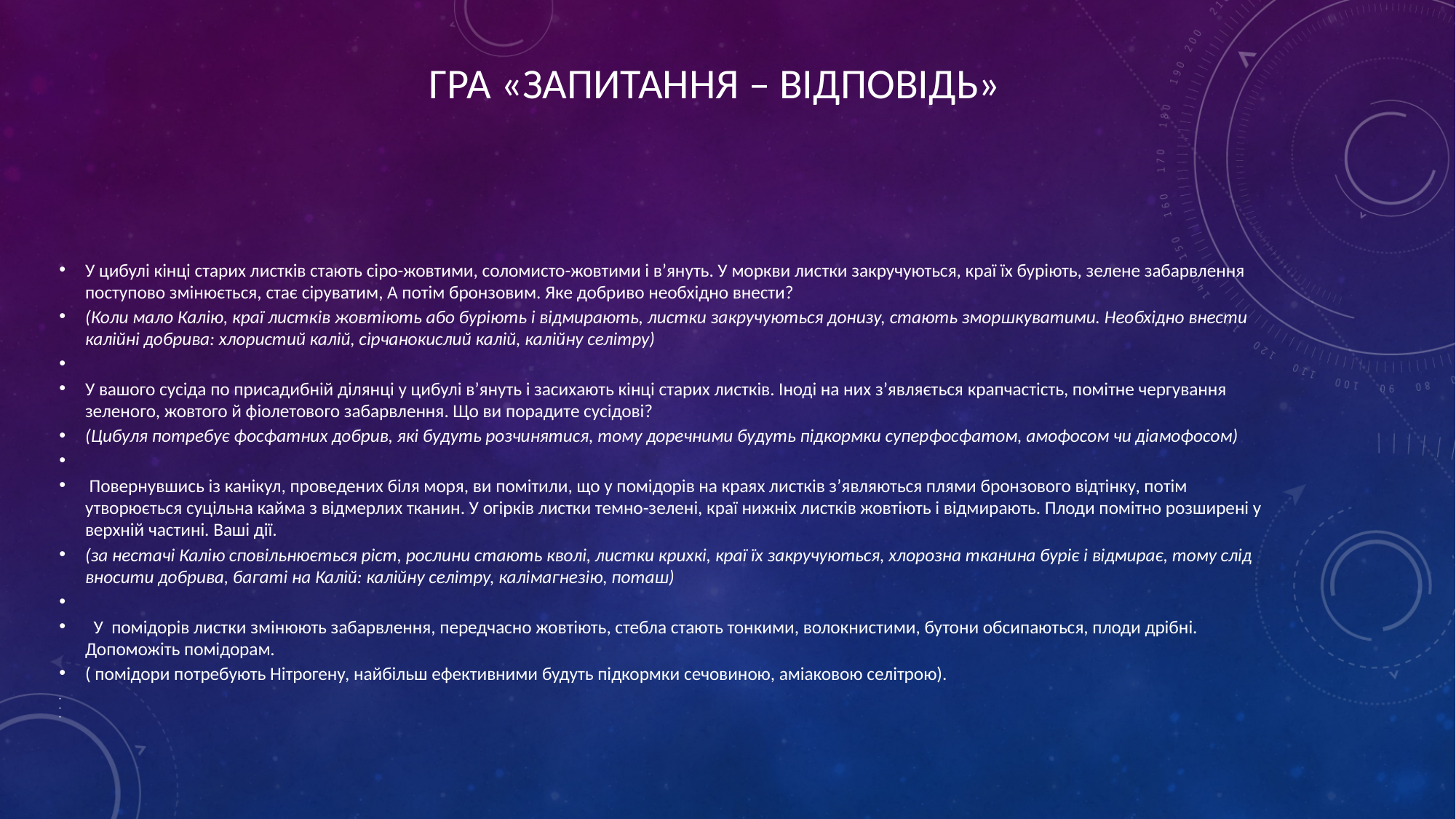

# Гра «Запитання – відповідь»
У цибулі кінці старих листків стають сіро-жовтими, соломисто-жовтими і в’януть. У моркви листки закручуються, краї їх буріють, зелене забарвлення поступово змінюється, стає сіруватим, А потім бронзовим. Яке добриво необхідно внести?
(Коли мало Калію, краї листків жовтіють або буріють і відмирають, листки закручуються донизу, стають зморшкуватими. Необхідно внести калійні добрива: хлористий калій, сірчанокислий калій, калійну селітру)

У вашого сусіда по присадибній ділянці у цибулі в’януть і засихають кінці старих листків. Іноді на них з’являється крапчастість, помітне чергування зеленого, жовтого й фіолетового забарвлення. Що ви порадите сусідові?
(Цибуля потребує фосфатних добрив, які будуть розчинятися, тому доречними будуть підкормки суперфосфатом, амофосом чи діамофосом)

 Повернувшись із канікул, проведених біля моря, ви помітили, що у помідорів на краях листків з’являються плями бронзового відтінку, потім утворюється суцільна кайма з відмерлих тканин. У огірків листки темно-зелені, краї нижніх листків жовтіють і відмирають. Плоди помітно розширені у верхній частині. Ваші дії.
(за нестачі Калію сповільнюється ріст, рослини стають кволі, листки крихкі, краї їх закручуються, хлорозна тканина буріє і відмирає, тому слід вносити добрива, багаті на Калій: калійну селітру, калімагнезію, поташ)

  У  помідорів листки змінюють забарвлення, передчасно жовтіють, стебла стають тонкими, волокнистими, бутони обсипаються, плоди дрібні. Допоможіть помідорам.
( помідори потребують Нітрогену, найбільш ефективними будуть підкормки сечовиною, аміаковою селітрою).